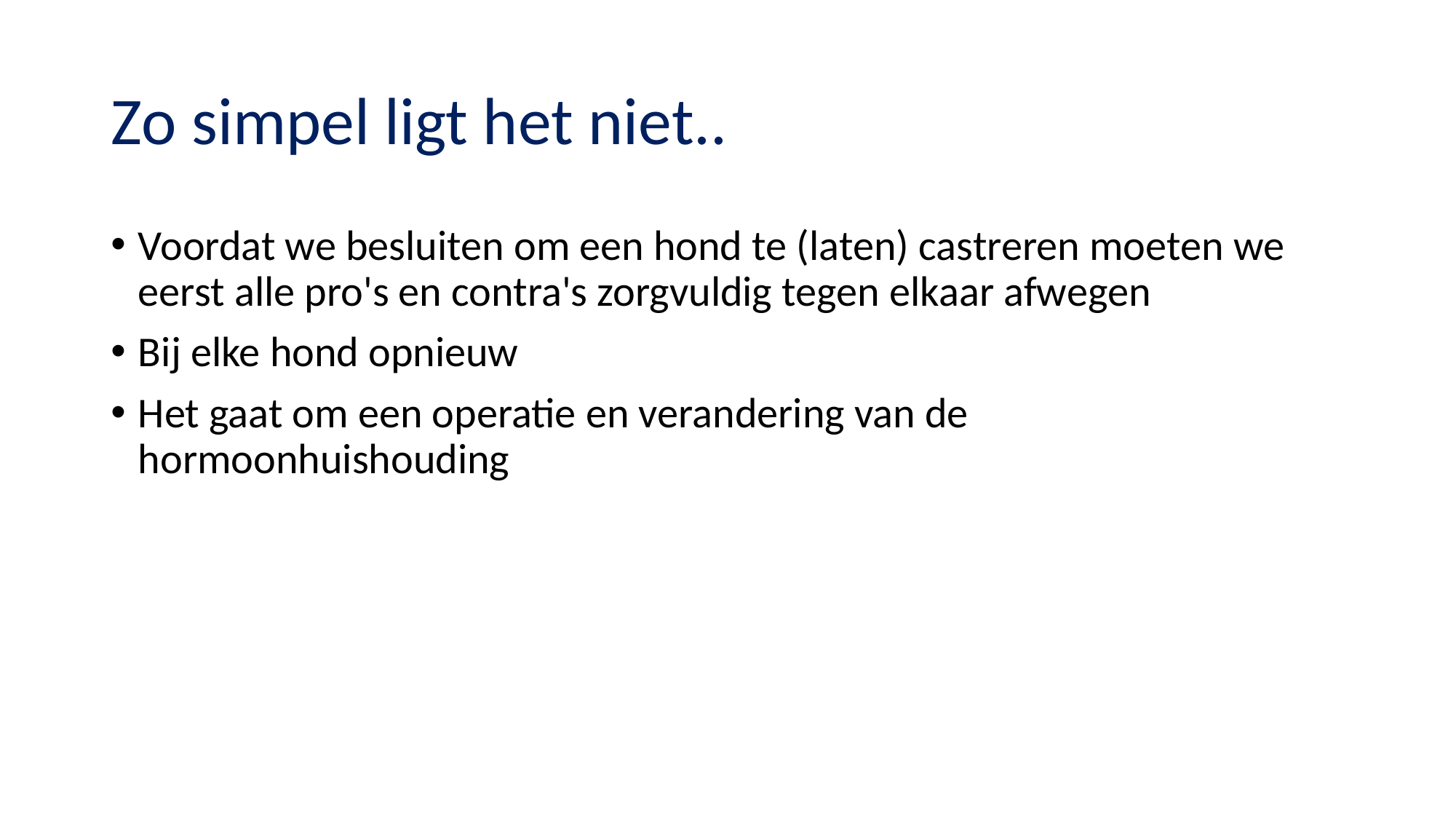

# Zo simpel ligt het niet..
Voordat we besluiten om een hond te (laten) castreren moeten we eerst alle pro's en contra's zorgvuldig tegen elkaar afwegen
Bij elke hond opnieuw
Het gaat om een operatie en verandering van de hormoonhuishouding